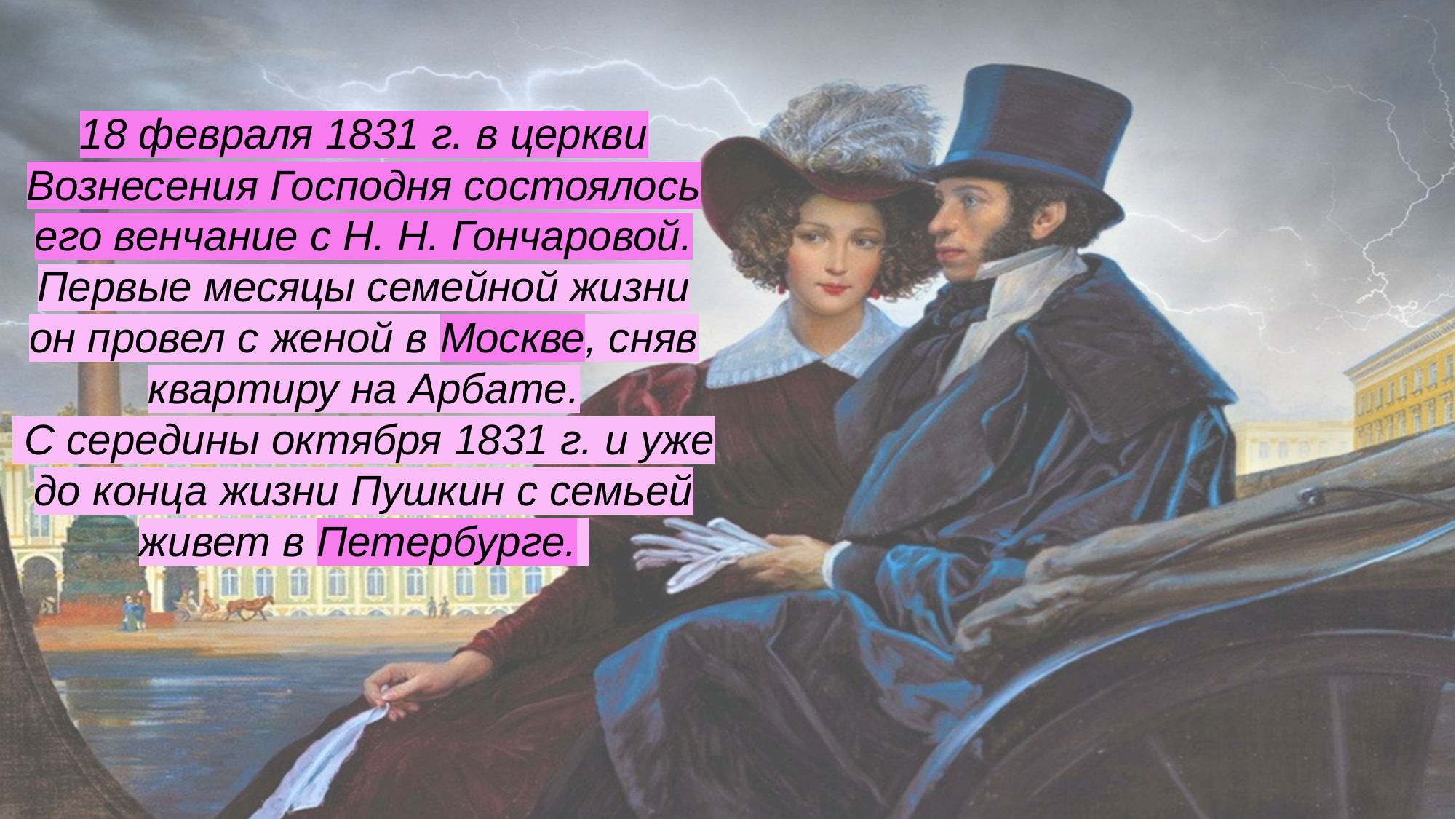

18 февраля 1831 г. в церкви Вознесения Господня состоялось его венчание с Н. Н. Гончаровой. Первые месяцы семейной жизни он провел с женой в Москве, сняв квартиру на Арбате.
 С середины октября 1831 г. и уже до конца жизни Пушкин с семьей живет в Петербурге.